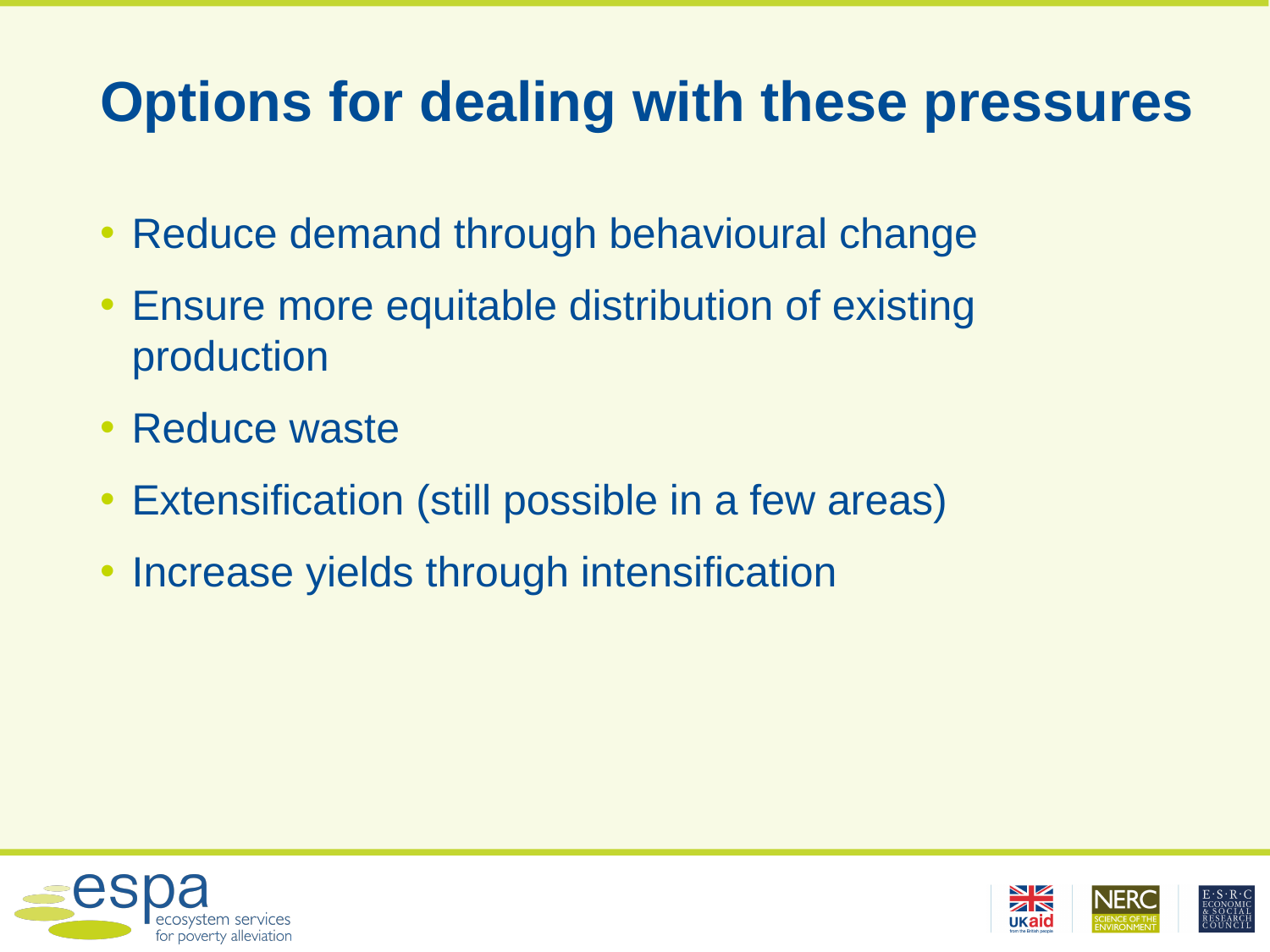

# Options for dealing with these pressures
Reduce demand through behavioural change
Ensure more equitable distribution of existing production
Reduce waste
Extensification (still possible in a few areas)
Increase yields through intensification